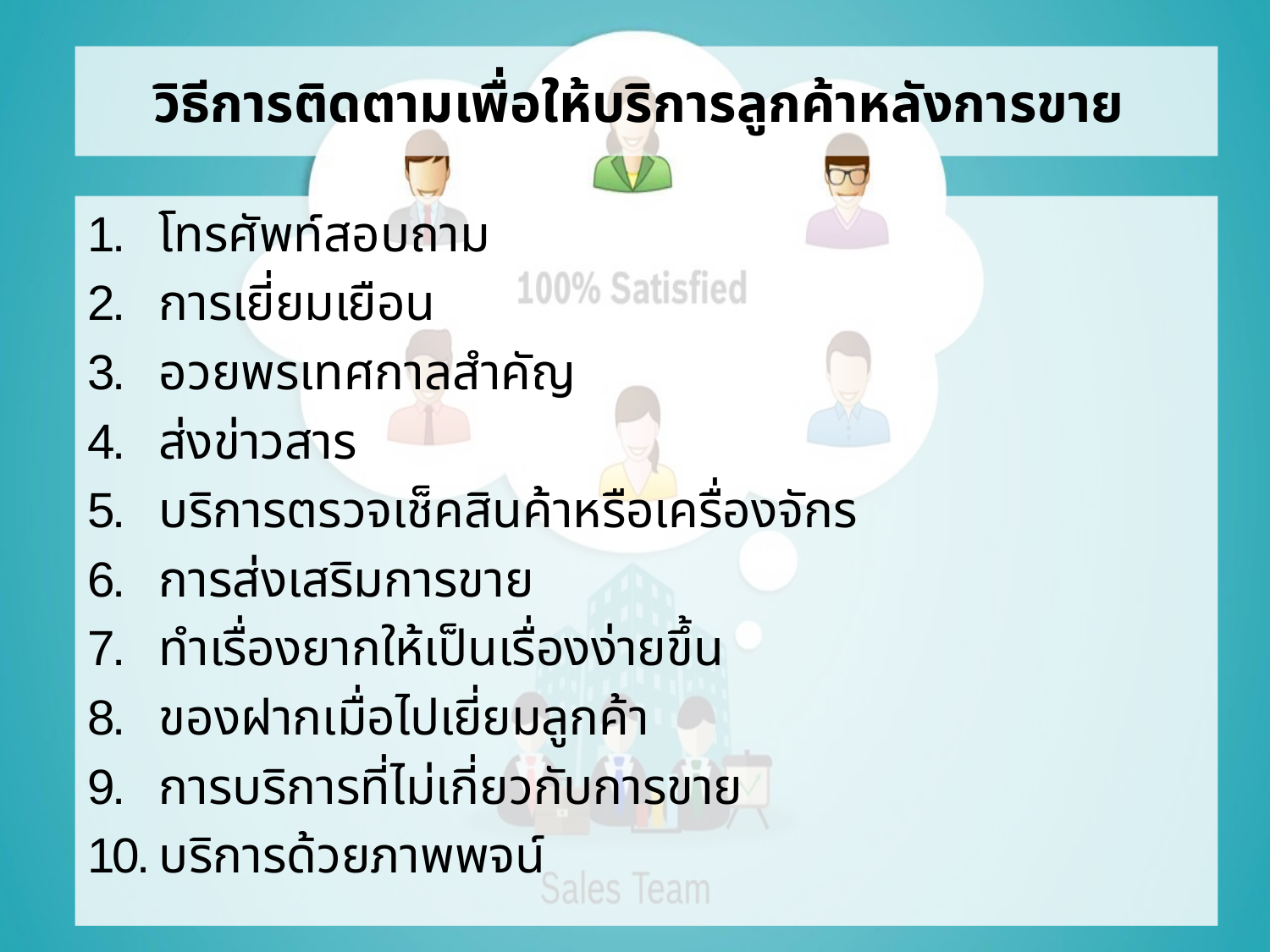

# วิธีการติดตามเพื่อให้บริการลูกค้าหลังการขาย
โทรศัพท์สอบถาม
การเยี่ยมเยือน
อวยพรเทศกาลสำคัญ
ส่งข่าวสาร
บริการตรวจเช็คสินค้าหรือเครื่องจักร
การส่งเสริมการขาย
ทำเรื่องยากให้เป็นเรื่องง่ายขึ้น
ของฝากเมื่อไปเยี่ยมลูกค้า
การบริการที่ไม่เกี่ยวกับการขาย
บริการด้วยภาพพจน์